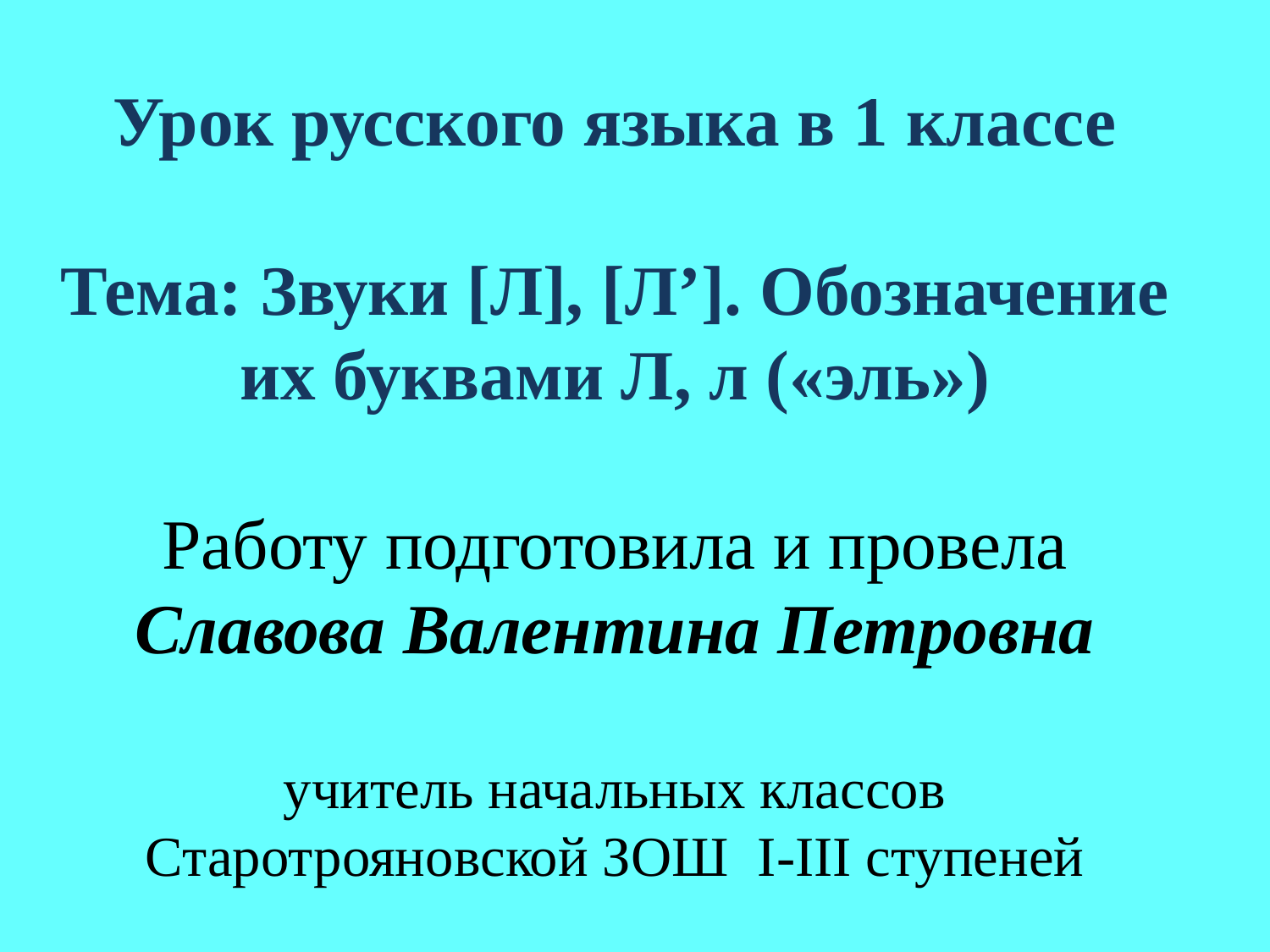

Урок русского языка в 1 классе

Тема: Звуки [Л], [Л’]. Обозначение их буквами Л, л («эль»)

Работу подготовила и провела
Славова Валентина Петровна

учитель начальных классов
Старотрояновской ЗОШ  І-ІІІ ступеней